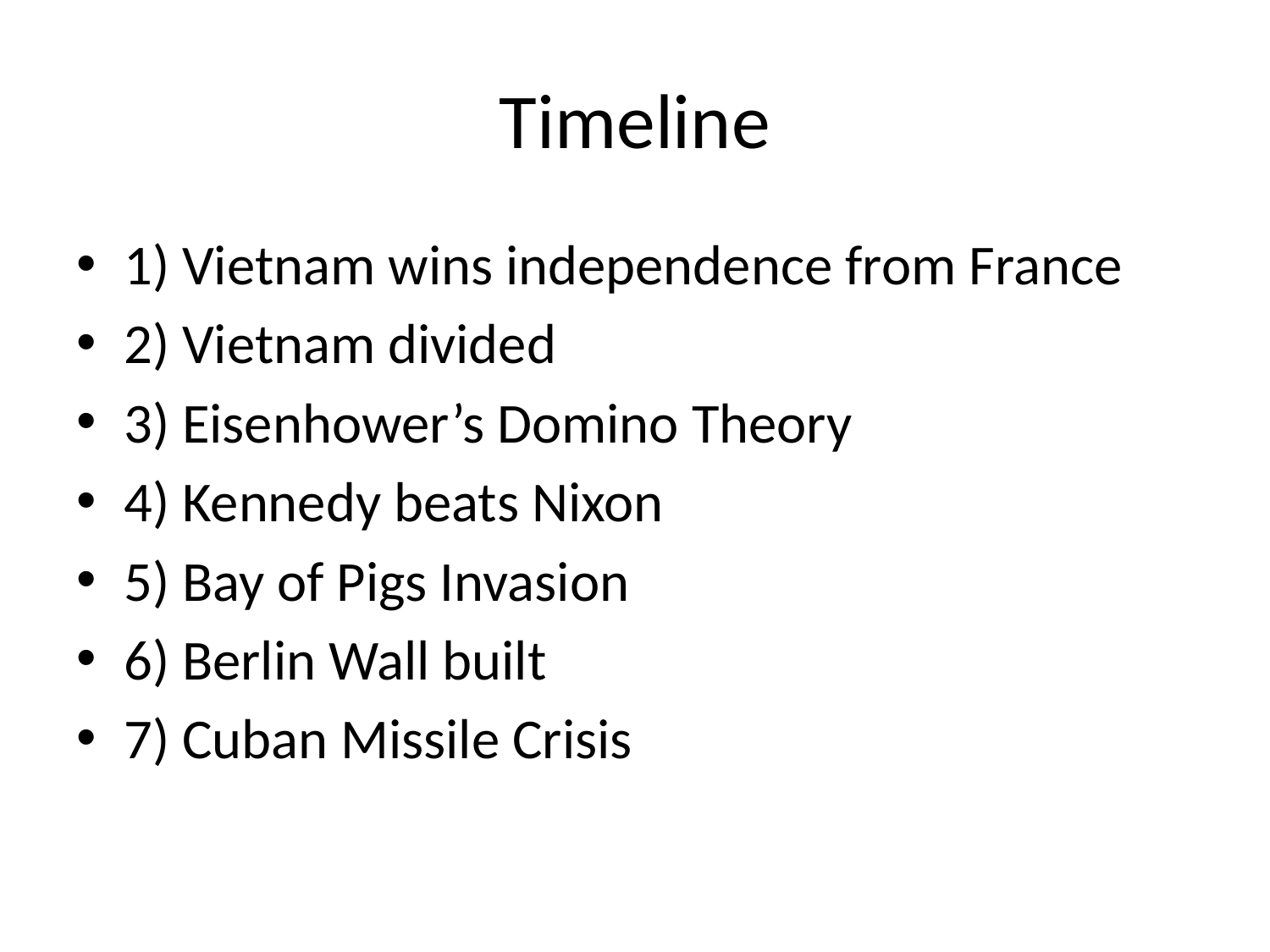

# Timeline
1) Vietnam wins independence from France
2) Vietnam divided
3) Eisenhower’s Domino Theory
4) Kennedy beats Nixon
5) Bay of Pigs Invasion
6) Berlin Wall built
7) Cuban Missile Crisis